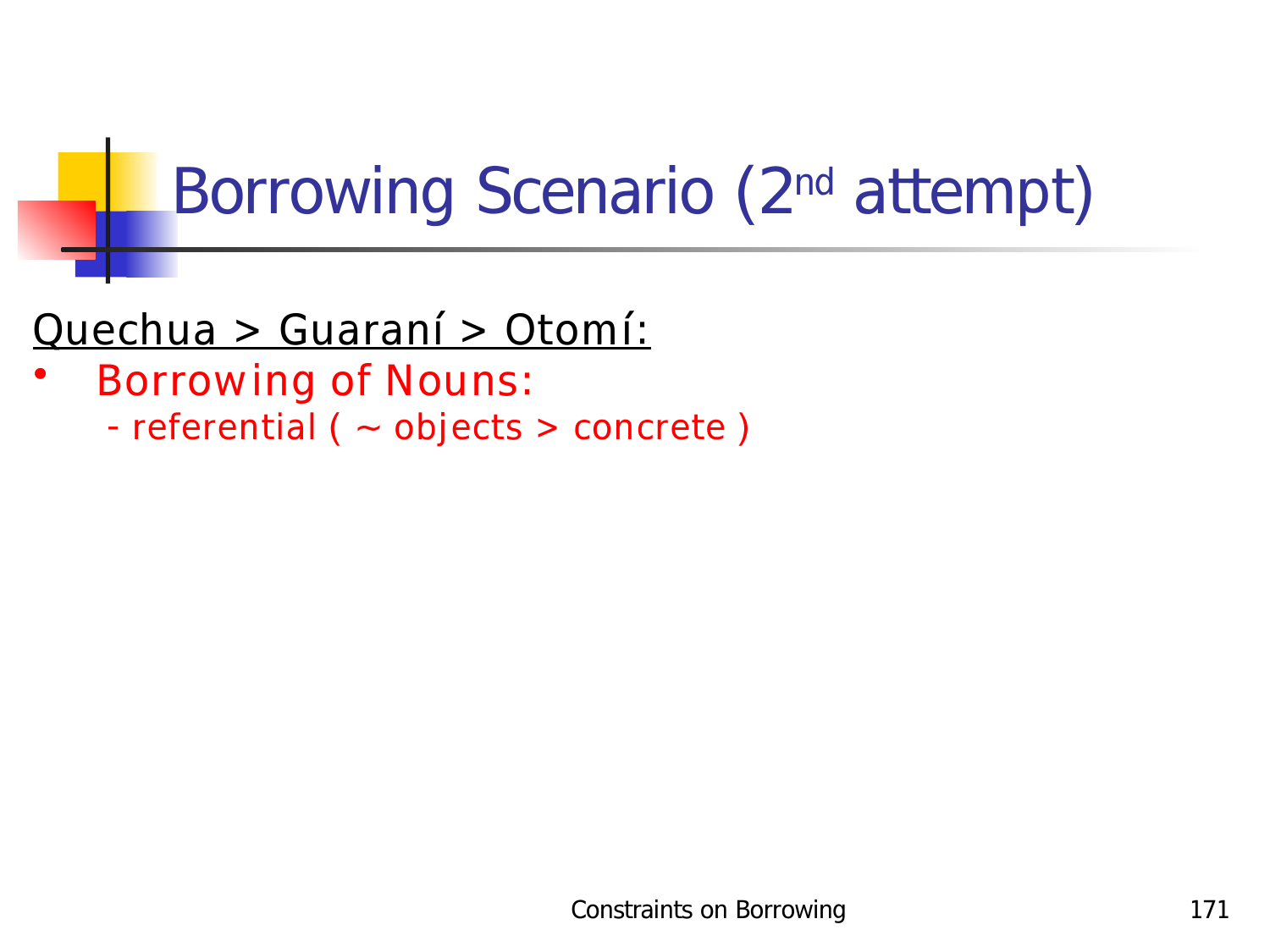

# Borrowing Scenario (2nd attempt)
Quechua > Guaraní > Otomí:
Borrowing of Nouns:
	 - referential ( ~ objects > concrete )
Constraints on Borrowing
171